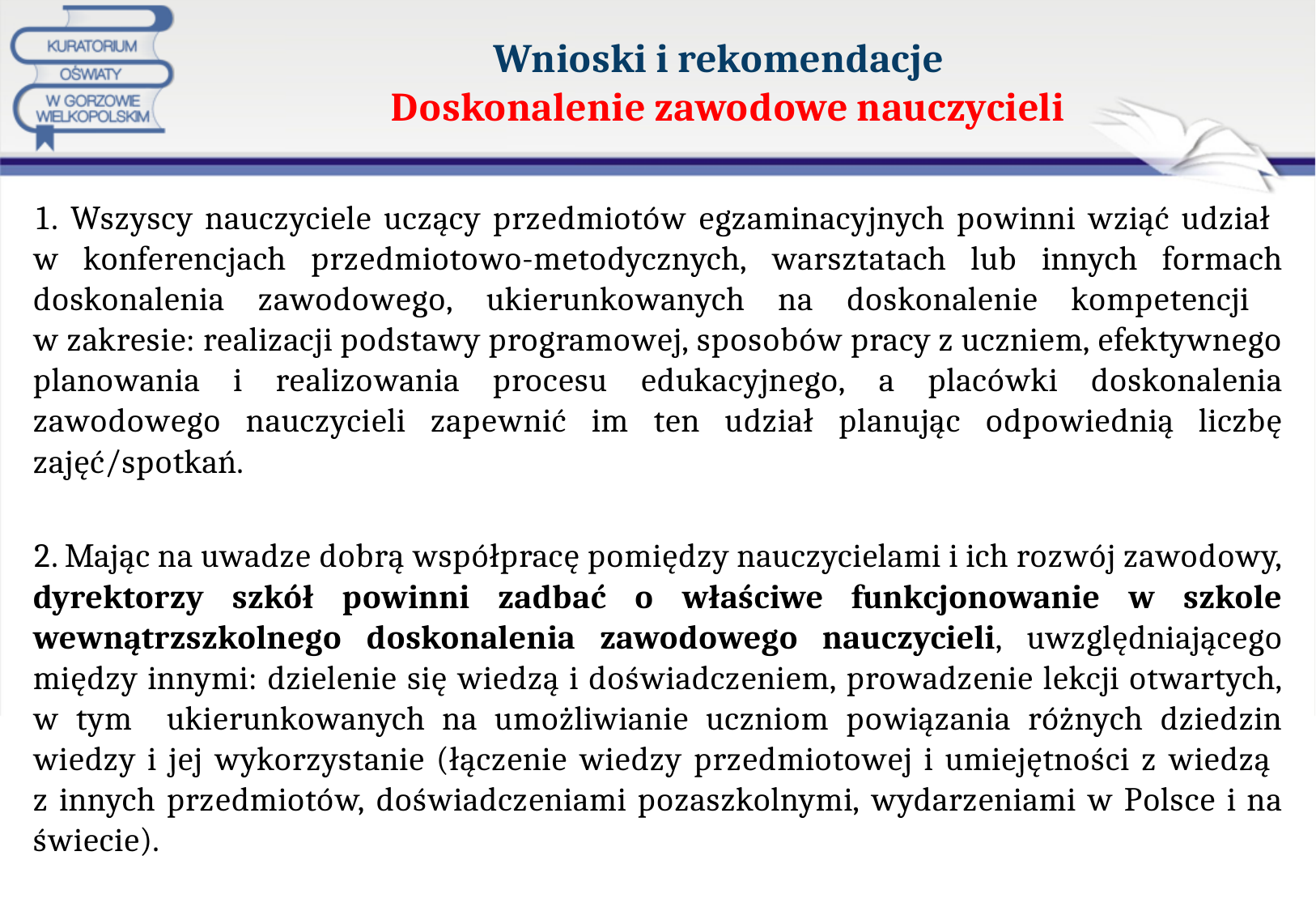

# Wnioski i rekomendacje Doskonalenie zawodowe nauczycieli
1. Wszyscy nauczyciele uczący przedmiotów egzaminacyjnych powinni wziąć udział
w konferencjach przedmiotowo-metodycznych, warsztatach lub innych formach doskonalenia zawodowego, ukierunkowanych na doskonalenie kompetencji
w zakresie: realizacji podstawy programowej, sposobów pracy z uczniem, efektywnego planowania i realizowania procesu edukacyjnego, a placówki doskonalenia zawodowego nauczycieli zapewnić im ten udział planując odpowiednią liczbę zajęć/spotkań.

2. Mając na uwadze dobrą współpracę pomiędzy nauczycielami i ich rozwój zawodowy, dyrektorzy szkół powinni zadbać o właściwe funkcjonowanie w szkole wewnątrzszkolnego doskonalenia zawodowego nauczycieli, uwzględniającego między innymi: dzielenie się wiedzą i doświadczeniem, prowadzenie lekcji otwartych, w tym  ukierunkowanych na umożliwianie uczniom powiązania różnych dziedzin wiedzy i jej wykorzystanie (łączenie wiedzy przedmiotowej i umiejętności z wiedzą
z innych przedmiotów, doświadczeniami pozaszkolnymi, wydarzeniami w Polsce i na świecie).